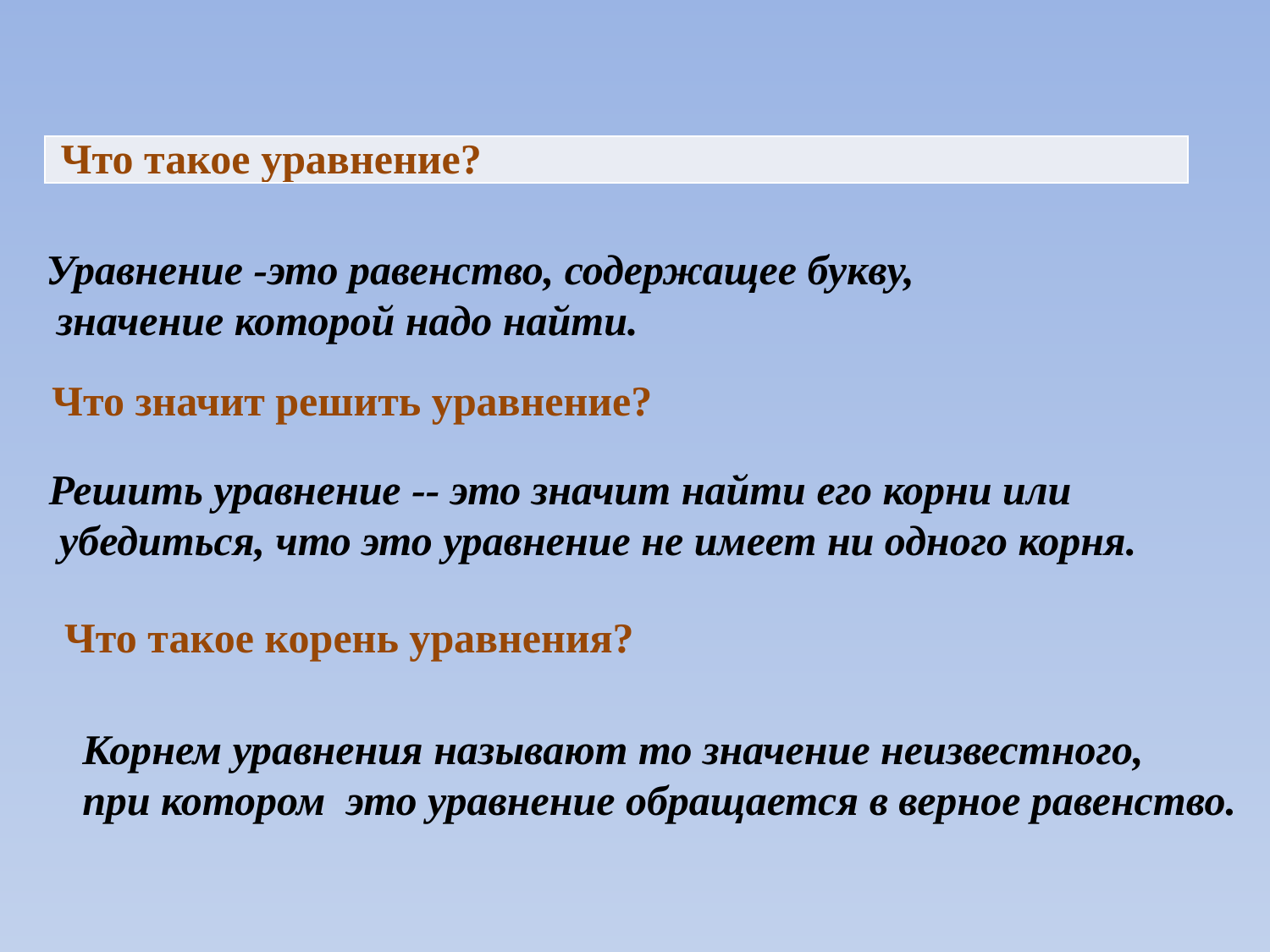

| Что такое уравнение? |
| --- |
Уравнение -это равенство, содержащее букву,
 значение которой надо найти.
Что значит решить уравнение?
Решить уравнение -- это значит найти его корни или
 убедиться, что это уравнение не имеет ни одного корня.
Что такое корень уравнения?
Корнем уравнения называют то значение неизвестного,
при котором  это уравнение обращается в верное равенство.